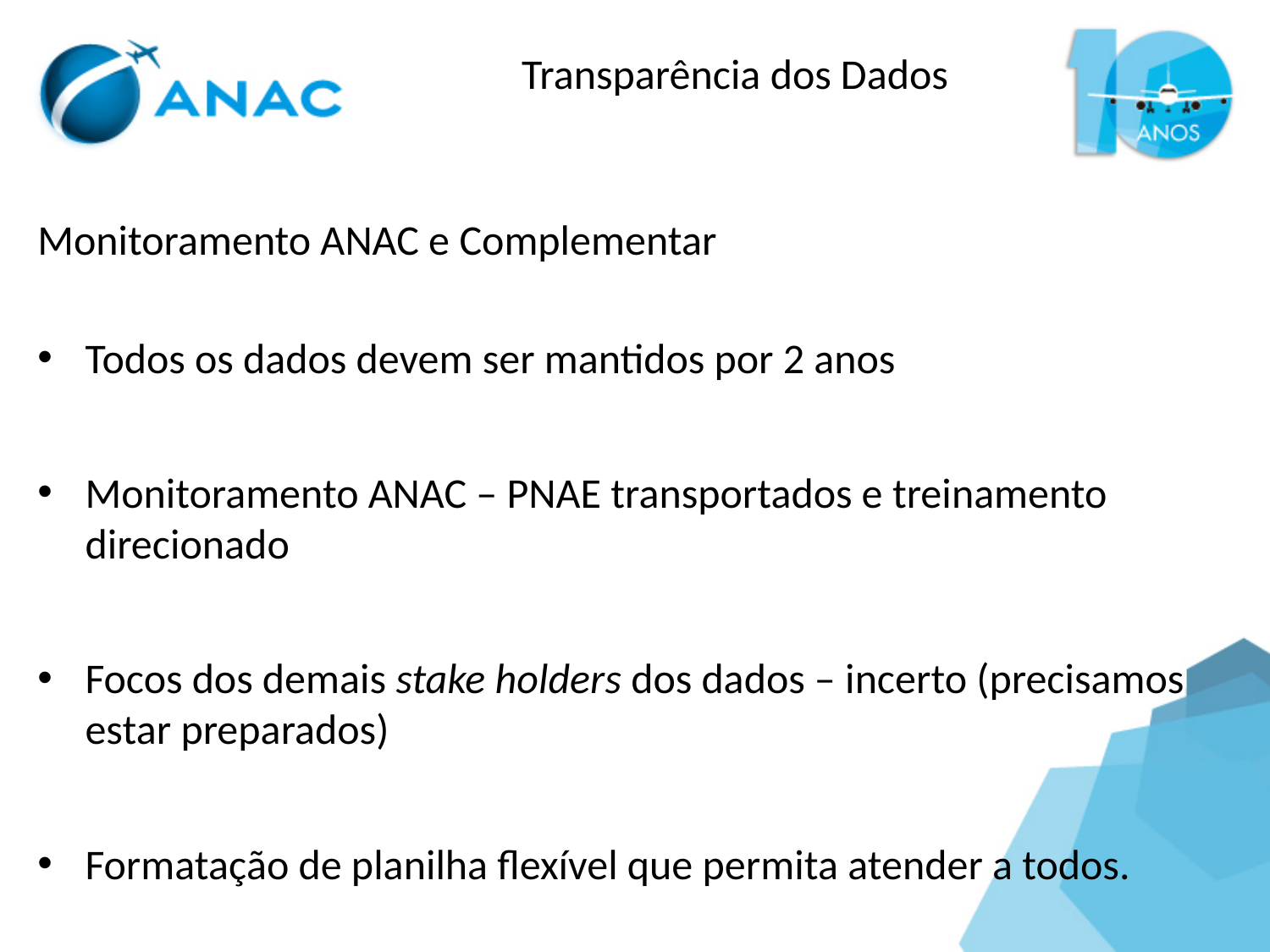

Transparência dos Dados
Monitoramento ANAC e Complementar

Todos os dados devem ser mantidos por 2 anos

Monitoramento ANAC – PNAE transportados e treinamento direcionado

Focos dos demais stake holders dos dados – incerto (precisamos estar preparados)

Formatação de planilha flexível que permita atender a todos.